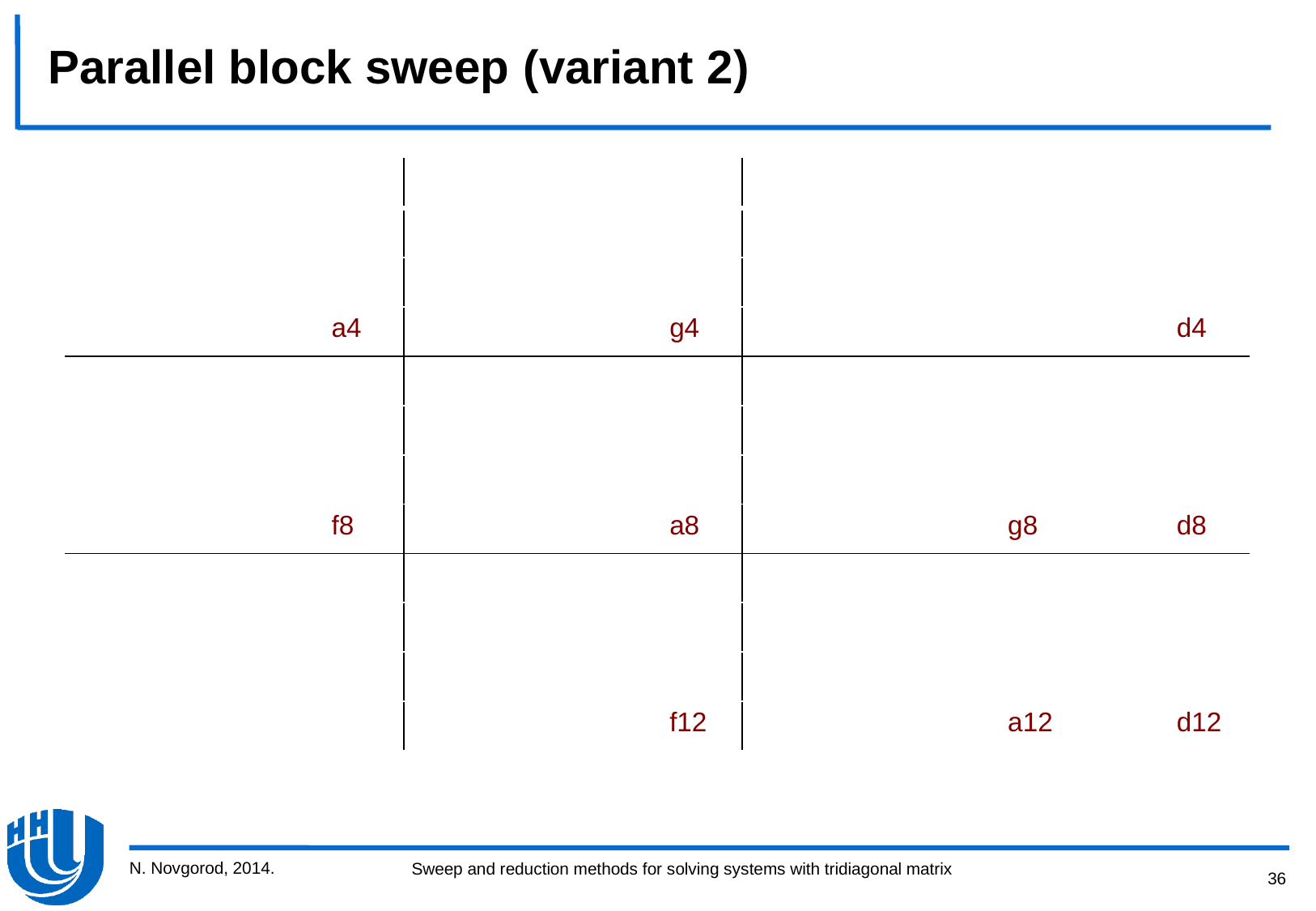

Parallel block sweep (variant 2)
|  |  |  |  |  |  |  |  |  |  |  |  |  |  |
| --- | --- | --- | --- | --- | --- | --- | --- | --- | --- | --- | --- | --- | --- |
|  |  |  |  |  |  |  |  |  |  |  |  |  |  |
|  |  |  |  |  |  |  |  |  |  |  |  |  |  |
|  |  |  | a4 |  |  |  | g4 |  |  |  |  |  | d4 |
|  |  |  |  |  |  |  |  |  |  |  |  |  |  |
|  |  |  |  |  |  |  |  |  |  |  |  |  |  |
|  |  |  |  |  |  |  |  |  |  |  |  |  |  |
|  |  |  | f8 |  |  |  | a8 |  |  |  | g8 |  | d8 |
|  |  |  |  |  |  |  |  |  |  |  |  |  |  |
|  |  |  |  |  |  |  |  |  |  |  |  |  |  |
|  |  |  |  |  |  |  |  |  |  |  |  |  |  |
|  |  |  |  |  |  |  | f12 |  |  |  | a12 |  | d12 |
N. Novgorod, 2014.
36
Sweep and reduction methods for solving systems with tridiagonal matrix